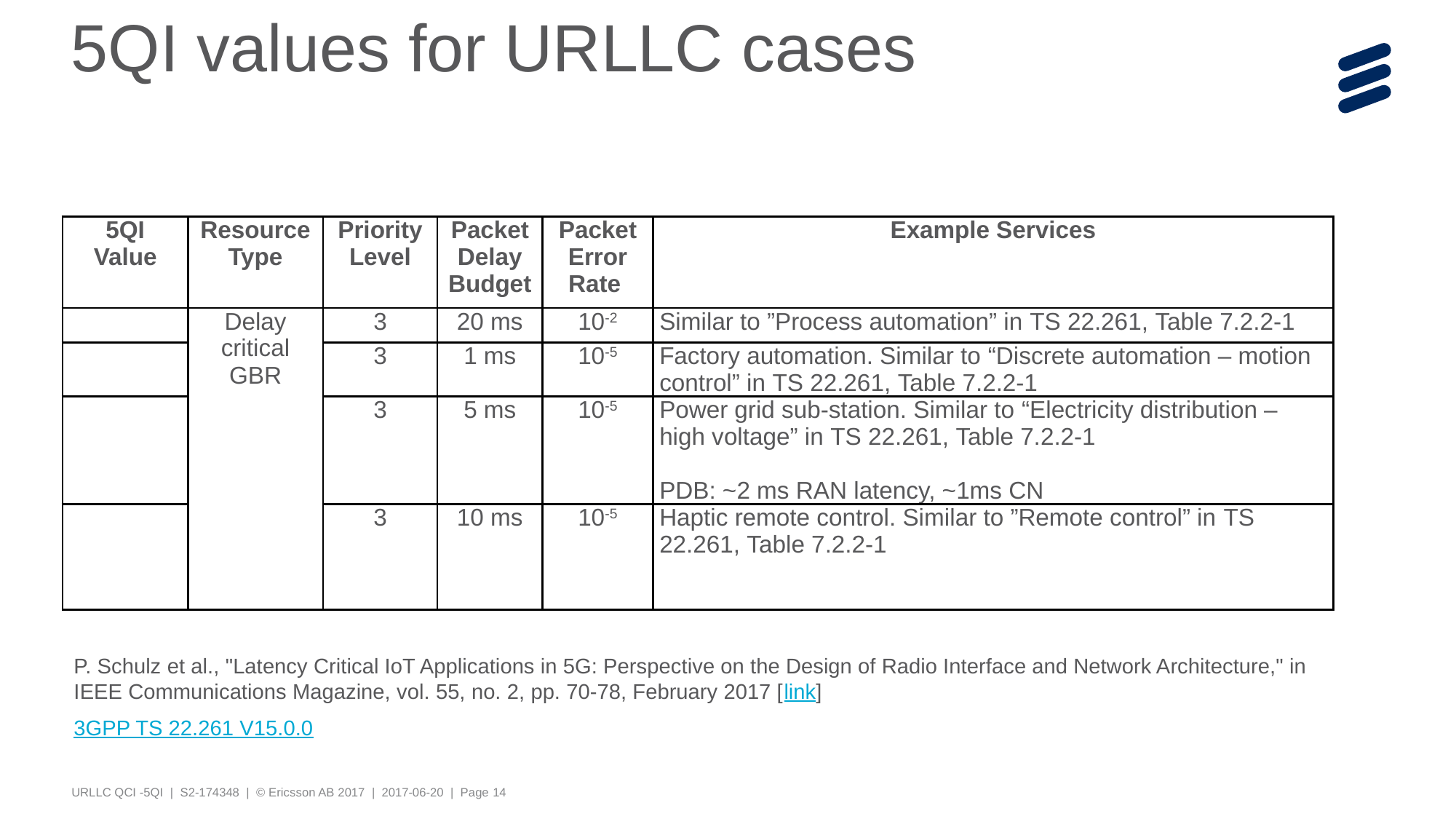

# 5QI values for URLLC cases
| 5QI Value | Resource Type | Priority Level | Packet Delay Budget | Packet Error Rate | Example Services |
| --- | --- | --- | --- | --- | --- |
|  | Delay critical GBR | 3 | 20 ms | 10-2 | Similar to ”Process automation” in TS 22.261, Table 7.2.2-1 |
|  |  | 3 | 1 ms | 10-5 | Factory automation. Similar to “Discrete automation – motion control” in TS 22.261, Table 7.2.2-1 |
|  |  | 3 | 5 ms | 10-5 | Power grid sub-station. Similar to “Electricity distribution – high voltage” in TS 22.261, Table 7.2.2-1 PDB: ~2 ms RAN latency, ~1ms CN |
|  |  | 3 | 10 ms | 10-5 | Haptic remote control. Similar to ”Remote control” in TS 22.261, Table 7.2.2-1 |
P. Schulz et al., "Latency Critical IoT Applications in 5G: Perspective on the Design of Radio Interface and Network Architecture," in IEEE Communications Magazine, vol. 55, no. 2, pp. 70-78, February 2017 [link]
3GPP TS 22.261 V15.0.0